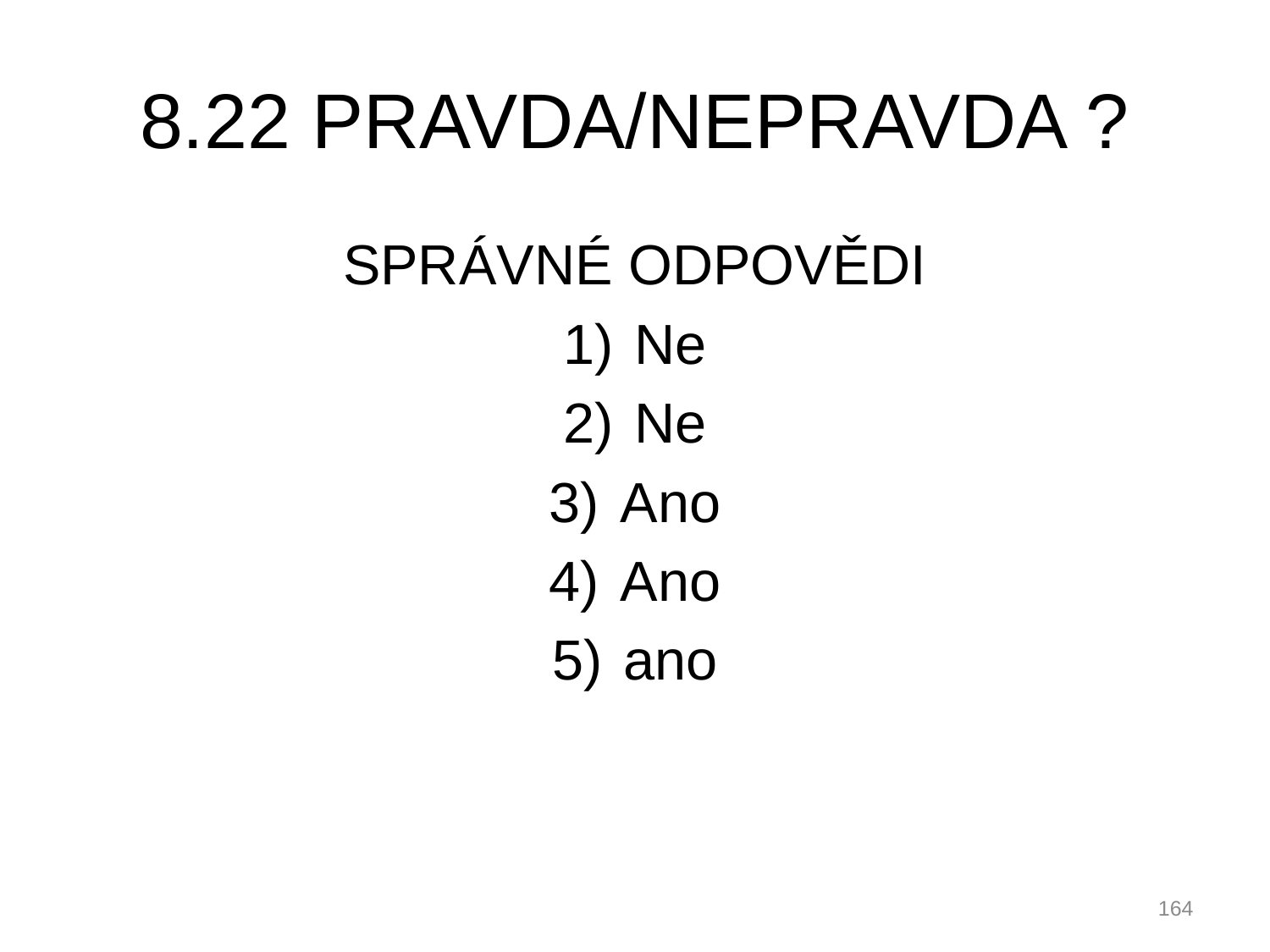

# 8.22 PRAVDA/NEPRAVDA ?
SPRÁVNÉ ODPOVĚDI
Ne
Ne
Ano
Ano
ano
164